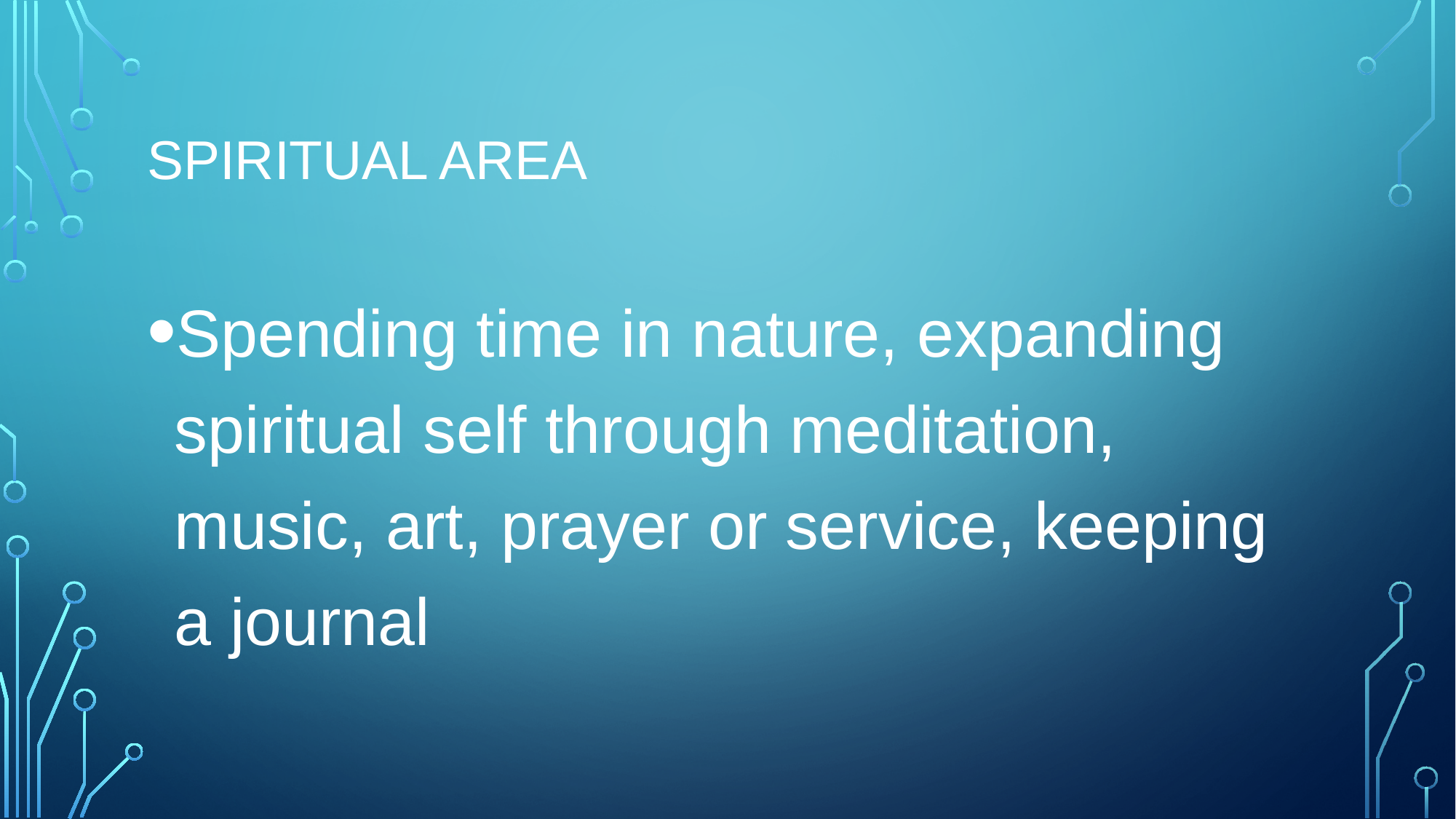

# Spiritual area
Spending time in nature, expanding spiritual self through meditation, music, art, prayer or service, keeping a journal